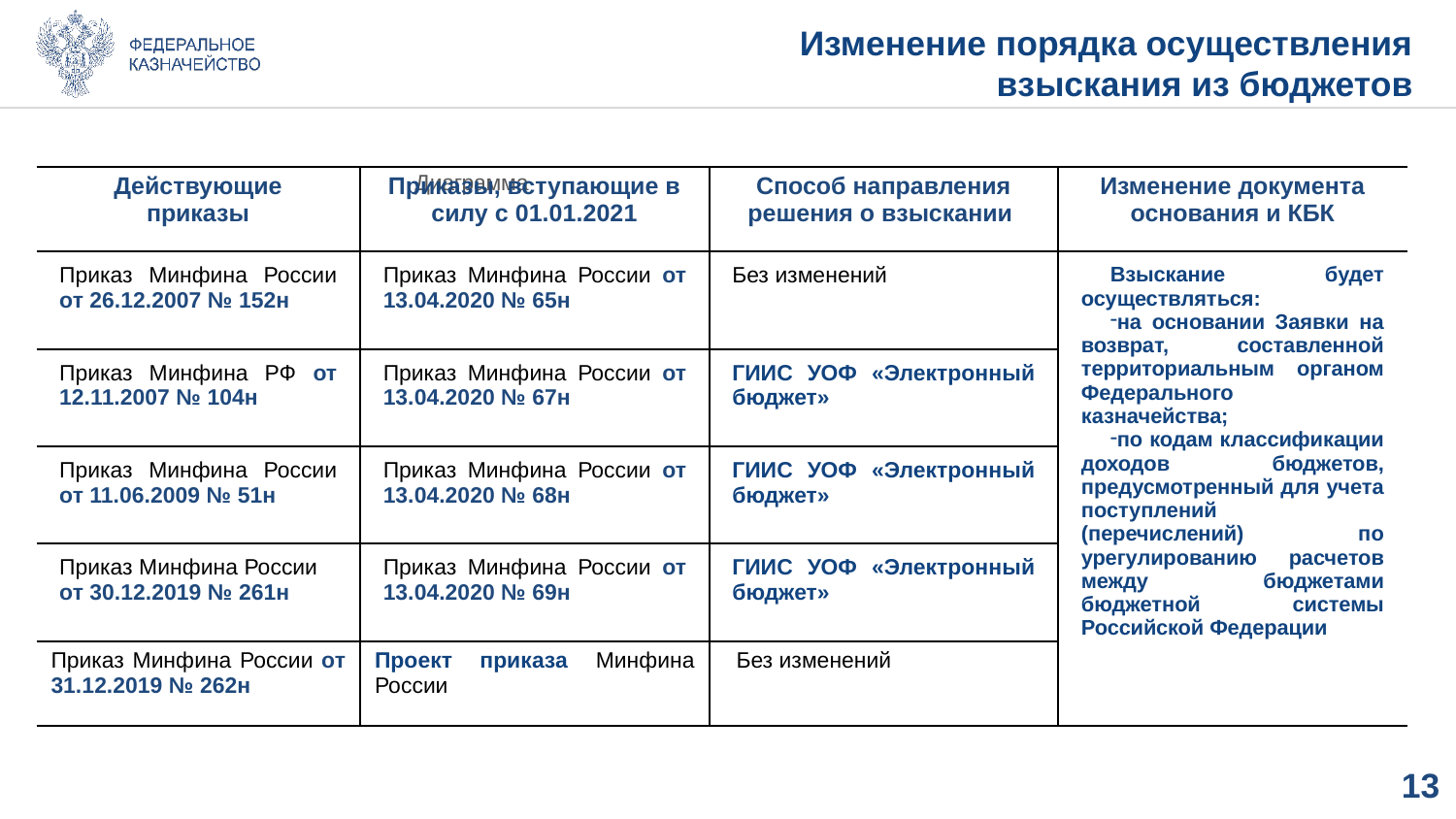

# Изменение порядка осуществления взыскания из бюджетов

### Chart: Диаграмма

| Category |
|---|
| Действующие приказы | Приказы, вступающие в силу с 01.01.2021 | Способ направления решения о взыскании | Изменение документа основания и КБК |
| --- | --- | --- | --- |
| Приказ Минфина России от 26.12.2007 № 152н | Приказ Минфина России от 13.04.2020 № 65н | Без изменений | Взыскание будет осуществляться: на основании Заявки на возврат, составленной территориальным органом Федерального казначейства; по кодам классификации доходов бюджетов, предусмотренный для учета поступлений (перечислений) по урегулированию расчетов между бюджетами бюджетной системы Российской Федерации |
| Приказ Минфина РФ от 12.11.2007 № 104н | Приказ Минфина России от 13.04.2020 № 67н | ГИИС УОФ «Электронный бюджет» |  |
| Приказ Минфина России от 11.06.2009 № 51н | Приказ Минфина России от 13.04.2020 № 68н | ГИИС УОФ «Электронный бюджет» |  |
| Приказ Минфина России от 30.12.2019 № 261н | Приказ Минфина России от 13.04.2020 № 69н | ГИИС УОФ «Электронный бюджет» |  |
| Приказ Минфина России от 31.12.2019 № 262н | Проект приказа Минфина России | Без изменений |  |
13